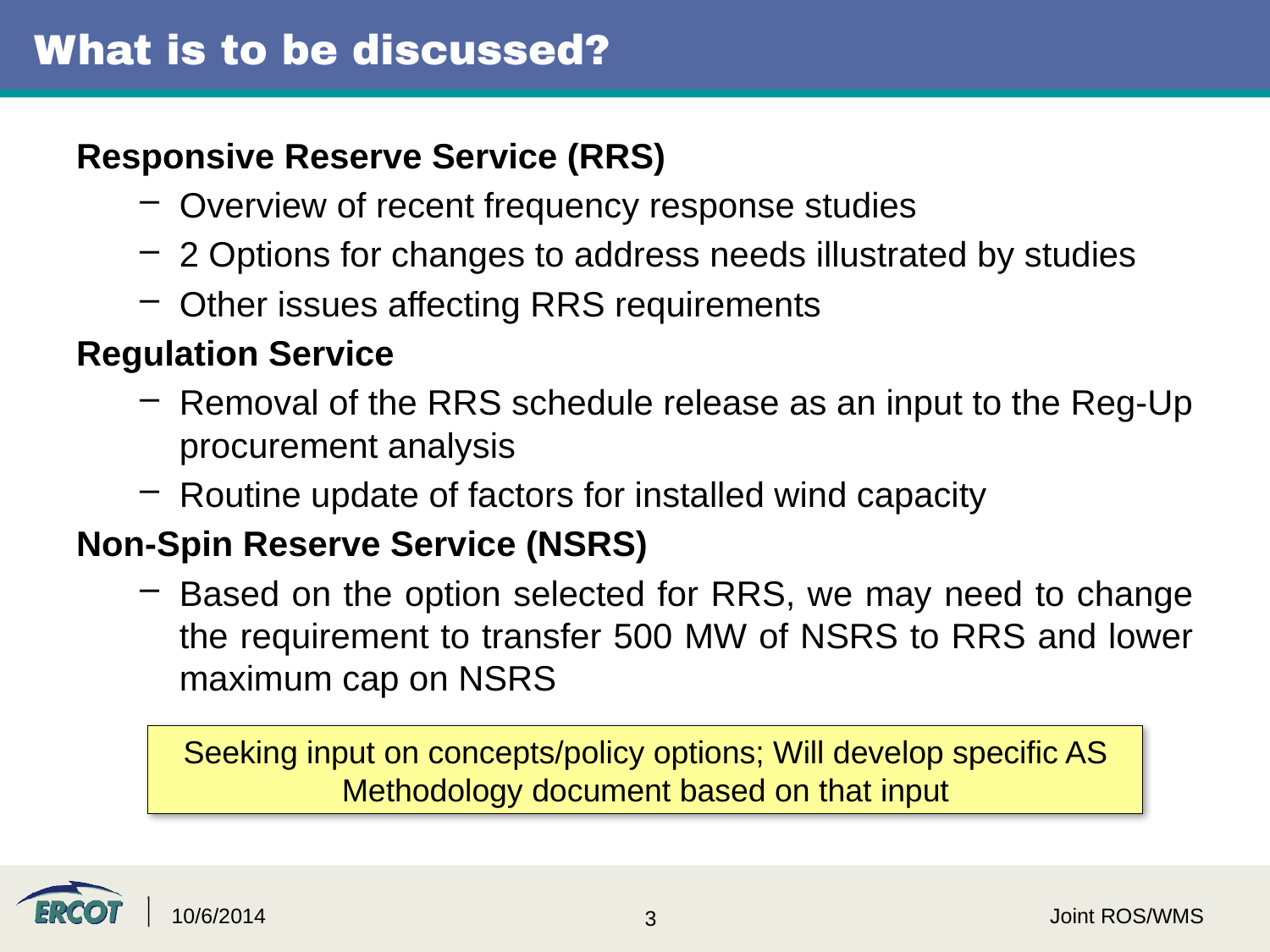

# What is to be discussed?
Responsive Reserve Service (RRS)
Overview of recent frequency response studies
2 Options for changes to address needs illustrated by studies
Other issues affecting RRS requirements
Regulation Service
Removal of the RRS schedule release as an input to the Reg-Up procurement analysis
Routine update of factors for installed wind capacity
Non-Spin Reserve Service (NSRS)
Based on the option selected for RRS, we may need to change the requirement to transfer 500 MW of NSRS to RRS and lower maximum cap on NSRS

Seeking input on concepts/policy options; Will develop specific AS Methodology document based on that input
10/6/2014
Joint ROS/WMS